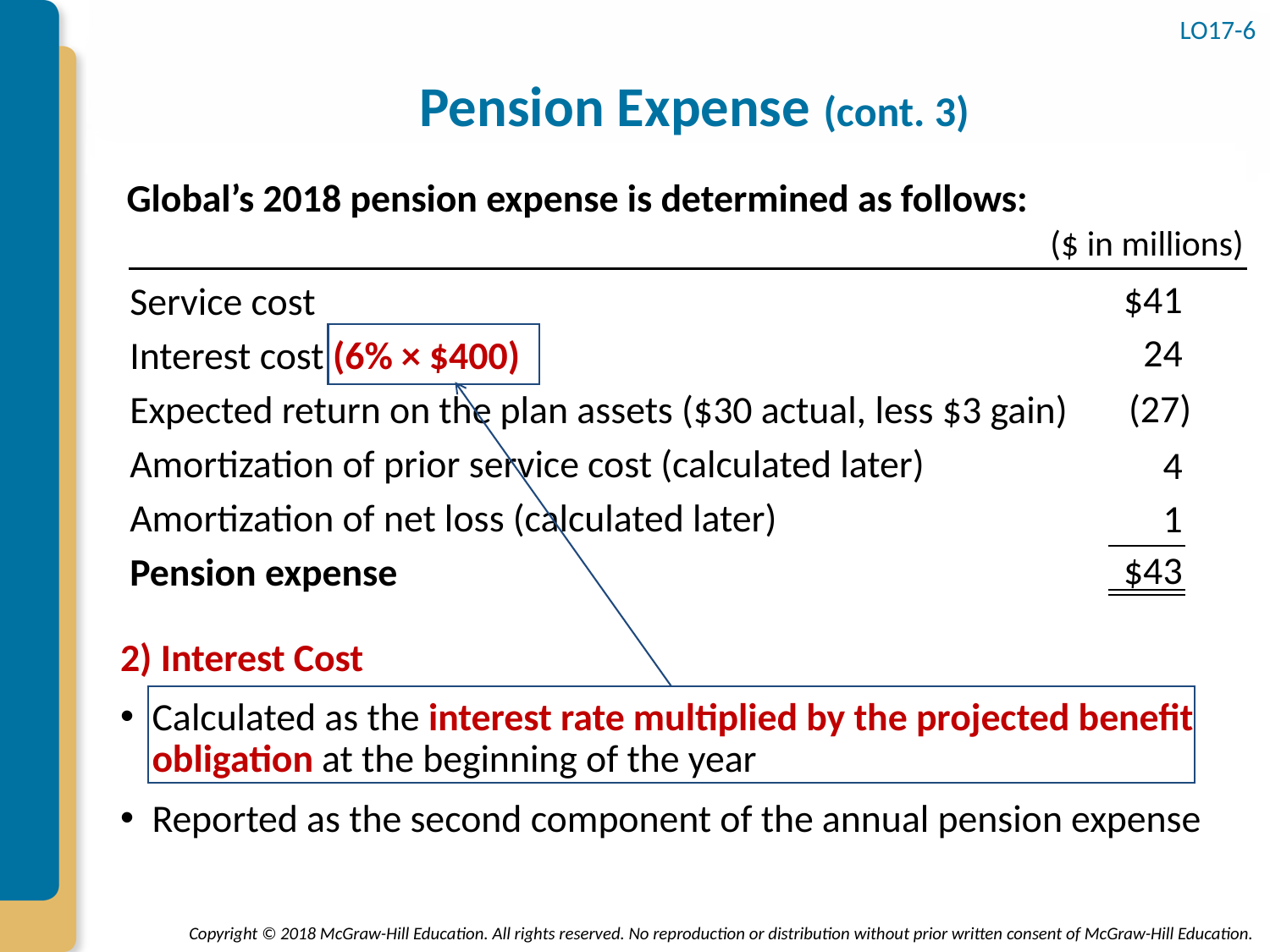

# Pension Expense (cont. 3)
LO17-6
Global’s 2018 pension expense is determined as follows:

2) Interest Cost
Calculated as the interest rate multiplied by the projected benefit obligation at the beginning of the year
Reported as the second component of the annual pension expense

($ in millions)
$41
Service cost
24
Interest cost (6% × $400)

(27)
Expected return on the plan assets ($30 actual, less $3 gain)
Amortization of prior service cost (calculated later)
4
Amortization of net loss (calculated later)
1
$43
Pension expense